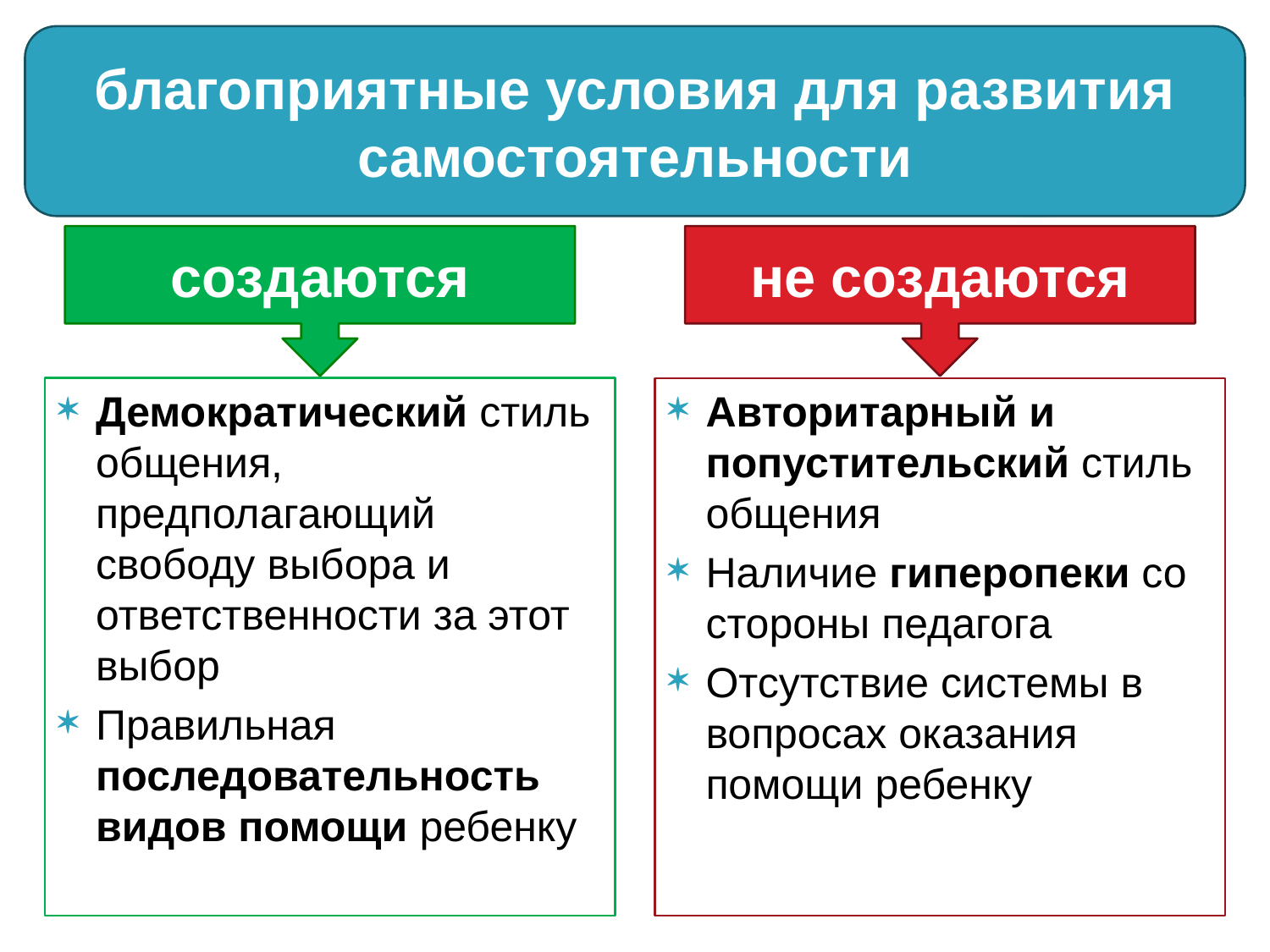

благоприятные условия для развития самостоятельности
создаются
не создаются
Демократический стиль общения, предполагающий свободу выбора и ответственности за этот выбор
Правильная последовательность видов помощи ребенку
Авторитарный и попустительский стиль общения
Наличие гиперопеки со стороны педагога
Отсутствие системы в вопросах оказания помощи ребенку